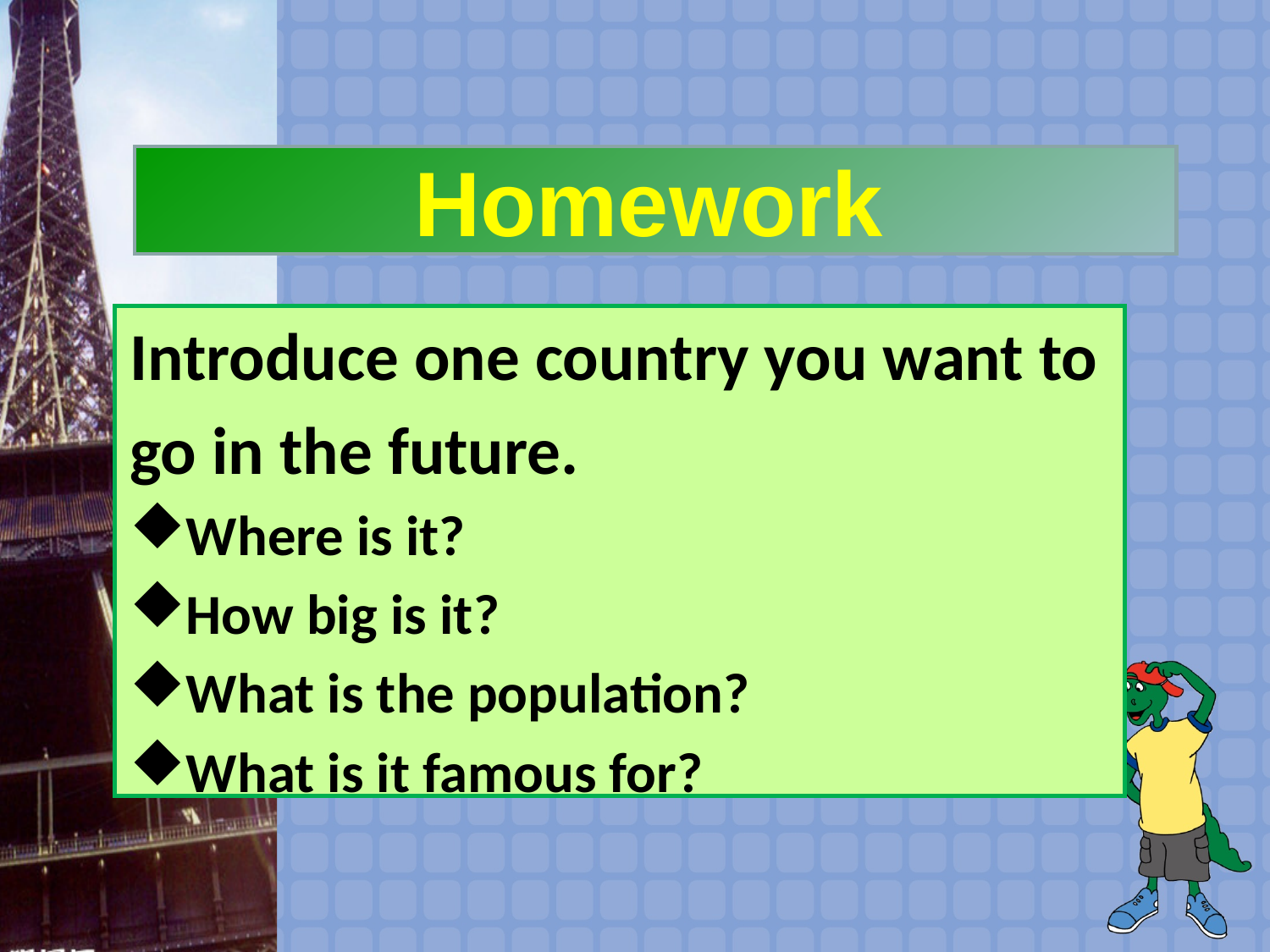

# Homework
Introduce one country you want to
go in the future.
Where is it?
How big is it?
What is the population?
What is it famous for?